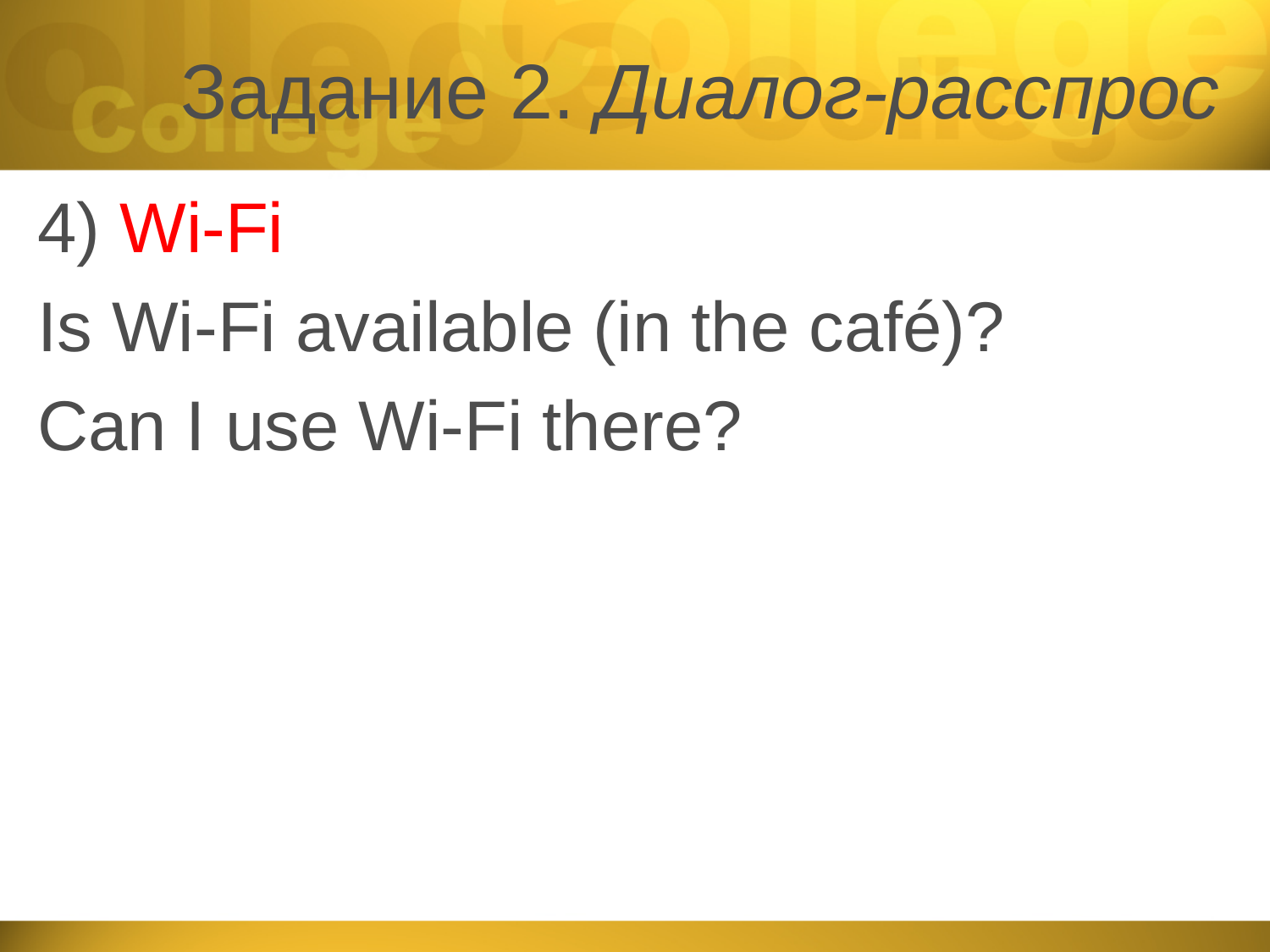

# Задание 2. Диалог-расспрос
4) Wi-Fi
Is Wi-Fi available (in the café)?
Can I use Wi-Fi there?